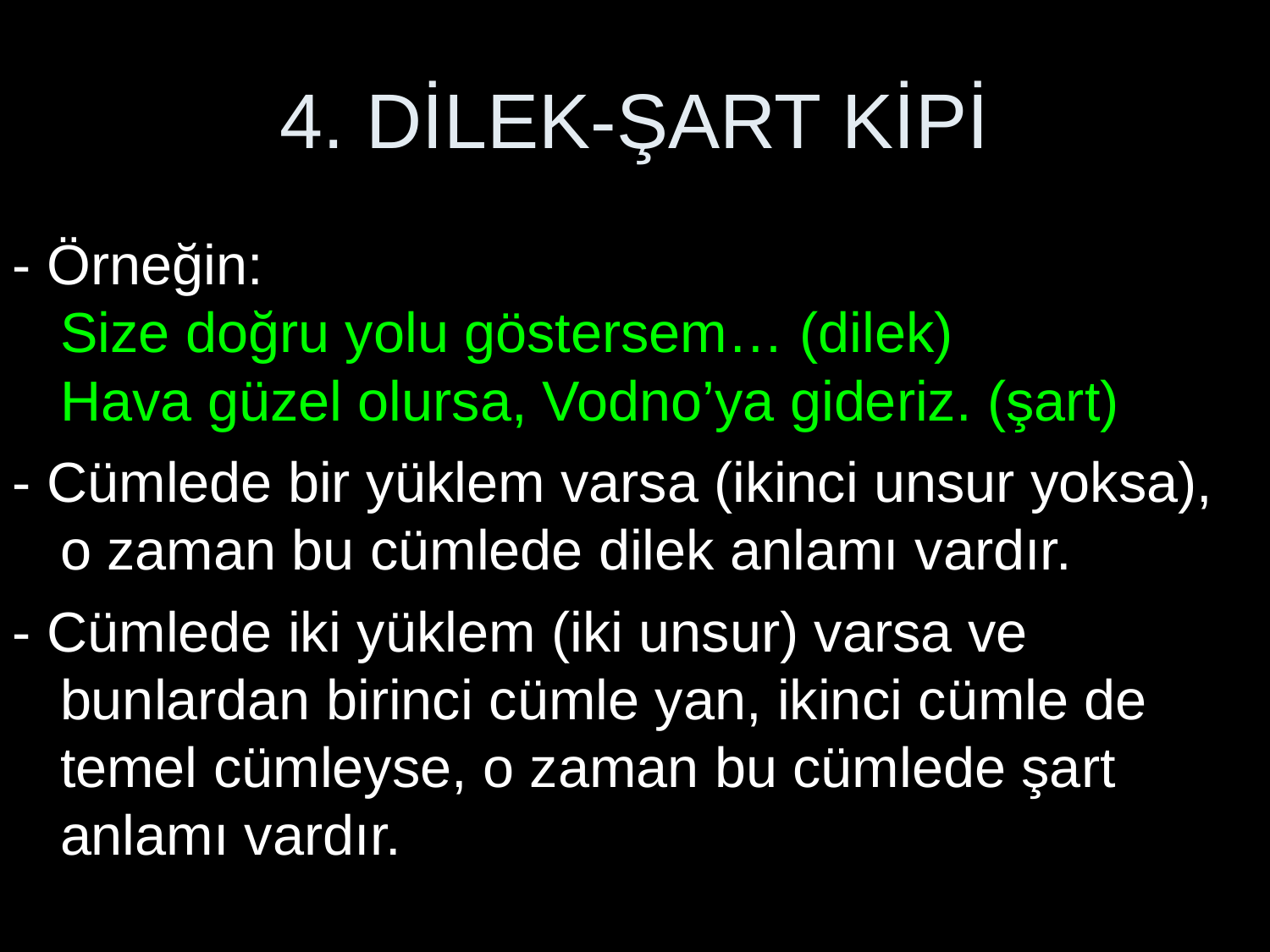

# 4. DİLEK-ŞART KİPİ
- Örneğin:
Size doğru yolu göstersem… (dilek)
Hava güzel olursa, Vodno’ya gideriz. (şart)
- Cümlede bir yüklem varsa (ikinci unsur yoksa), o zaman bu cümlede dilek anlamı vardır.
- Cümlede iki yüklem (iki unsur) varsa ve bunlardan birinci cümle yan, ikinci cümle de temel cümleyse, o zaman bu cümlede şart anlamı vardır.